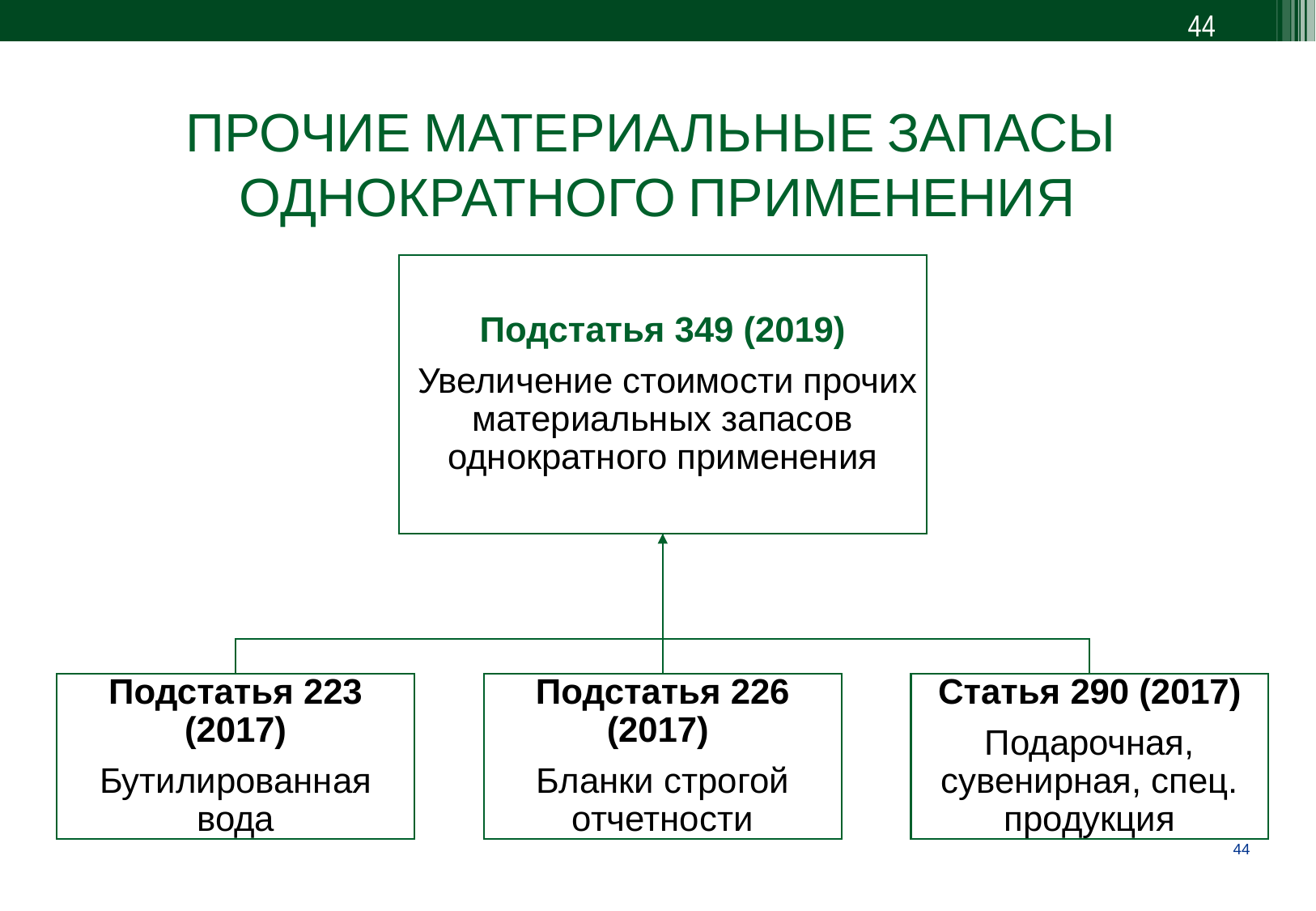

44
ПРОЧИЕ МАТЕРИАЛЬНЫЕ ЗАПАСЫ
ОДНОКРАТНОГО ПРИМЕНЕНИЯ
Подстатья 349 (2019)
 Увеличение стоимости прочих материальных запасов однократного применения
Подстатья 223 (2017)
Бутилированная вода
Подстатья 226 (2017)
Бланки строгой отчетности
Статья 290 (2017)
Подарочная, сувенирная, спец. продукция